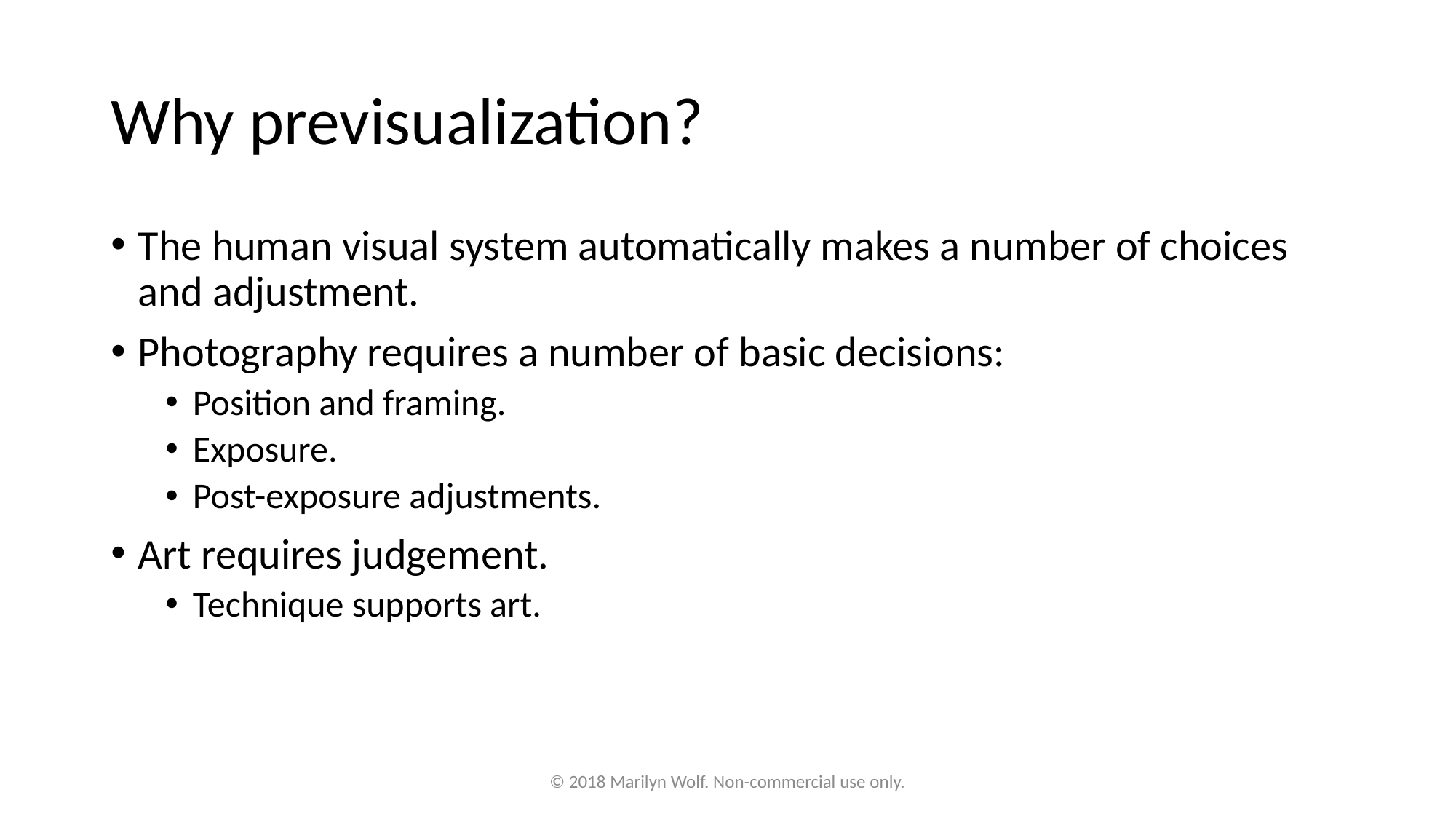

# Why previsualization?
The human visual system automatically makes a number of choices and adjustment.
Photography requires a number of basic decisions:
Position and framing.
Exposure.
Post-exposure adjustments.
Art requires judgement.
Technique supports art.
© 2018 Marilyn Wolf. Non-commercial use only.